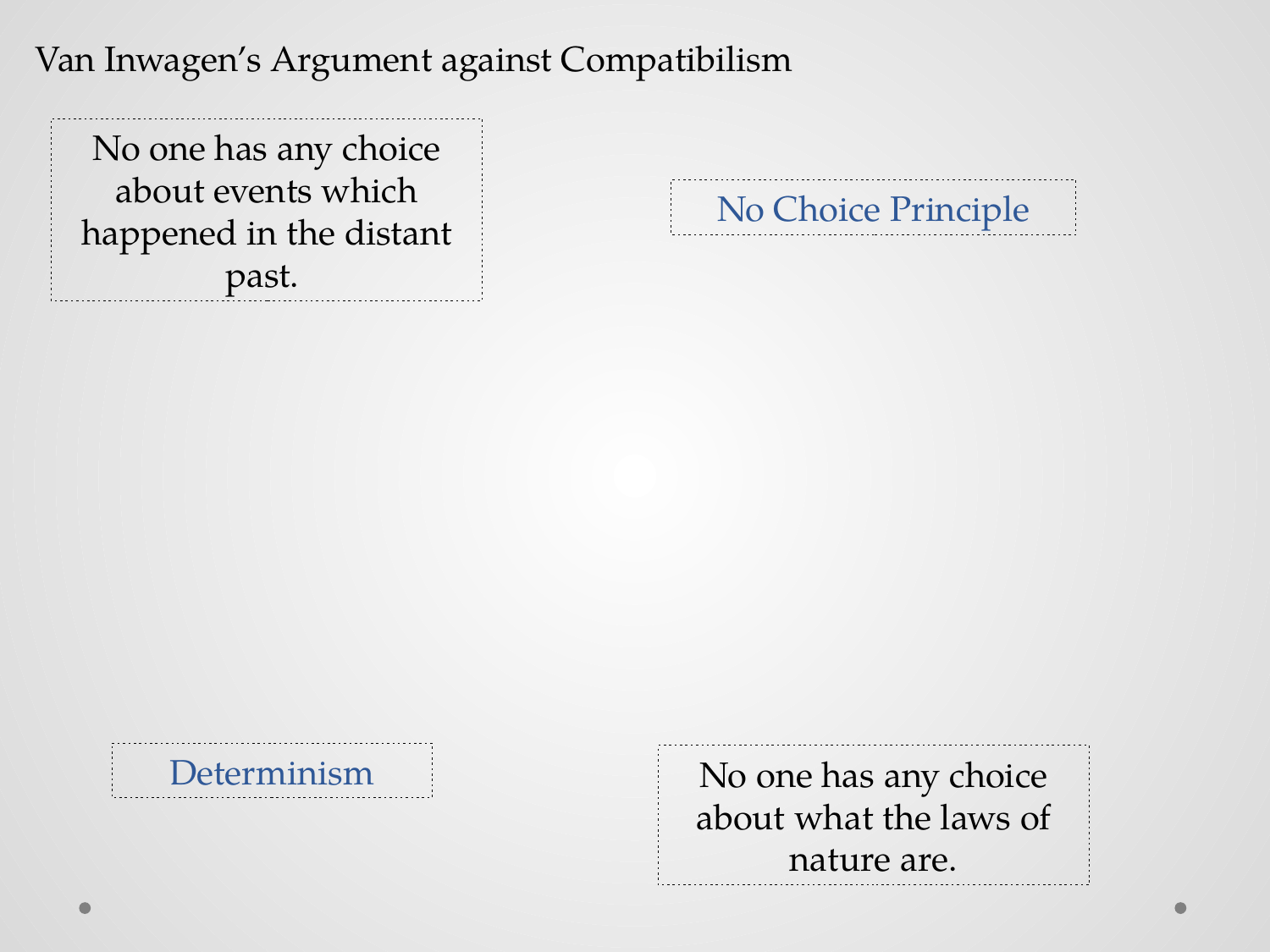

Van Inwagen’s Argument against Compatibilism
No one has any choice about events which happened in the distant past.
No Choice Principle
Determinism
No one has any choice about what the laws of nature are.